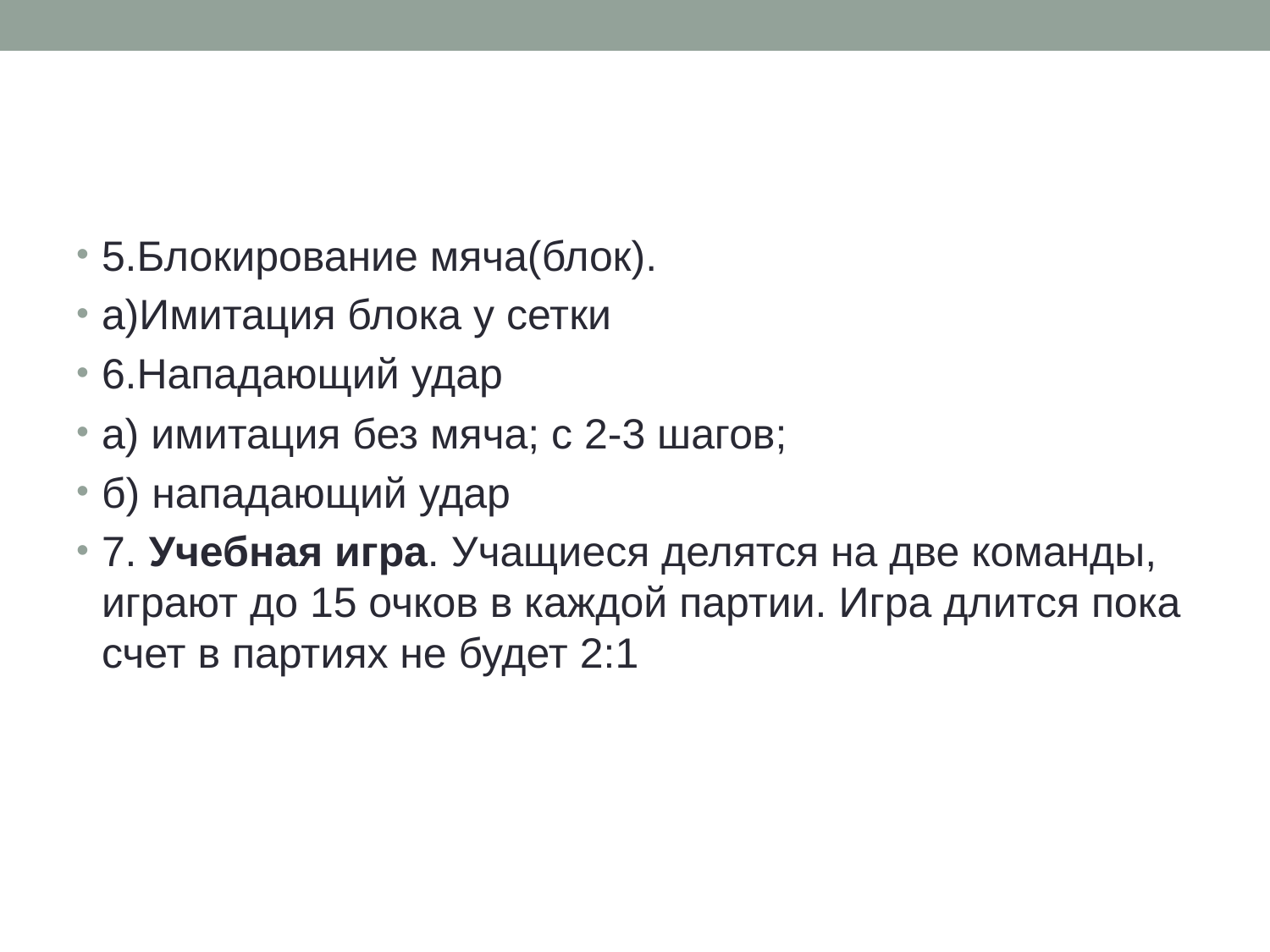

5.Блокирование мяча(блок).
а)Имитация блока у сетки
6.Нападающий удар
а) имитация без мяча; с 2-3 шагов;
б) нападающий удар
7. Учебная игра. Учащиеся делятся на две команды, играют до 15 очков в каждой партии. Игра длится пока счет в партиях не будет 2:1